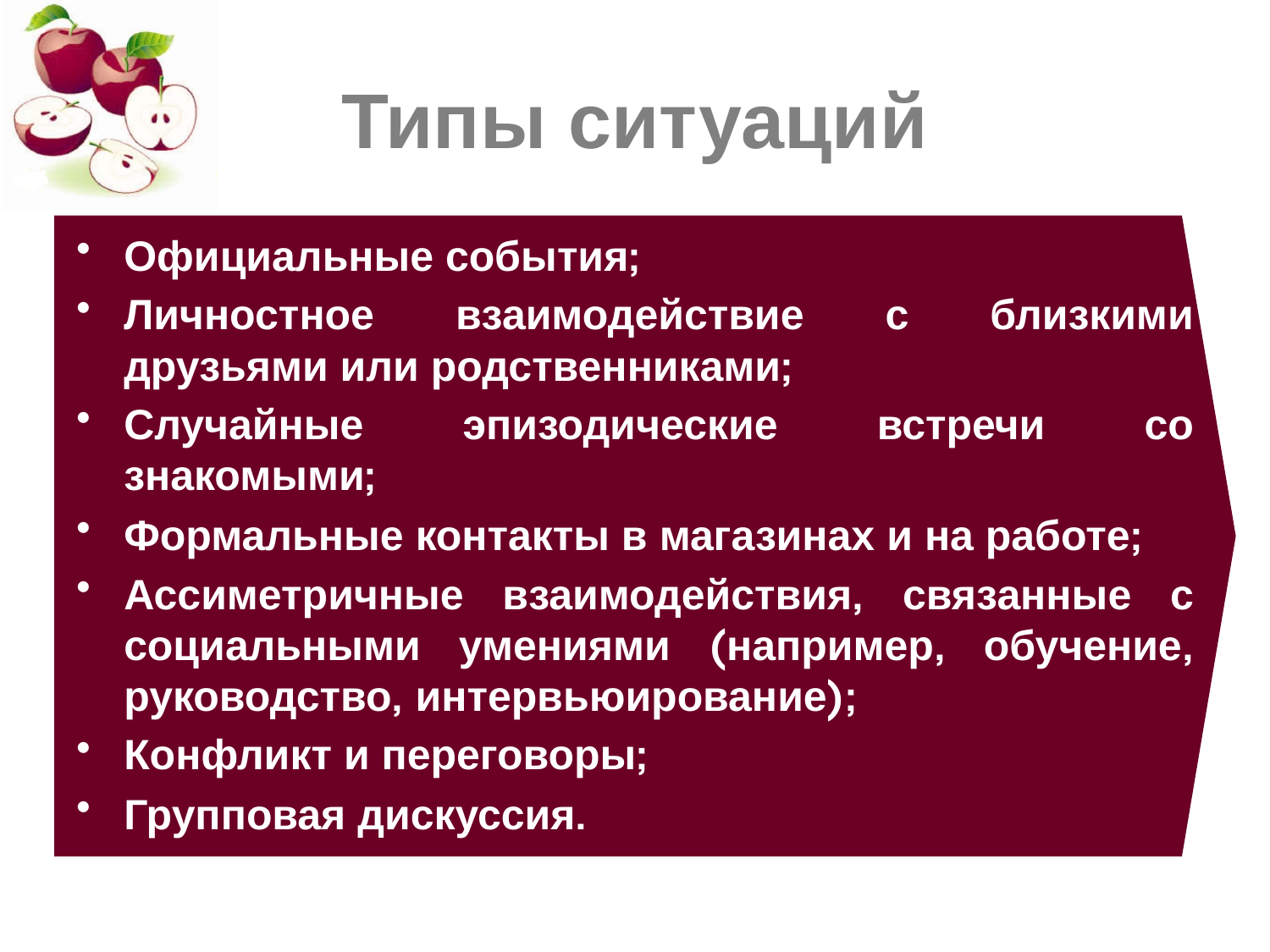

# Типы ситуаций
Официальные события;
Личностное взаимодействие с близкими друзьями или родственниками;
Случайные эпизодические встречи со знакомыми;
Формальные контакты в магазинах и на работе;
Ассиметричные взаимодействия, связанные с социальными умениями (например, обучение, руководство, интервьюирование);
Конфликт и переговоры;
Групповая дискуссия.